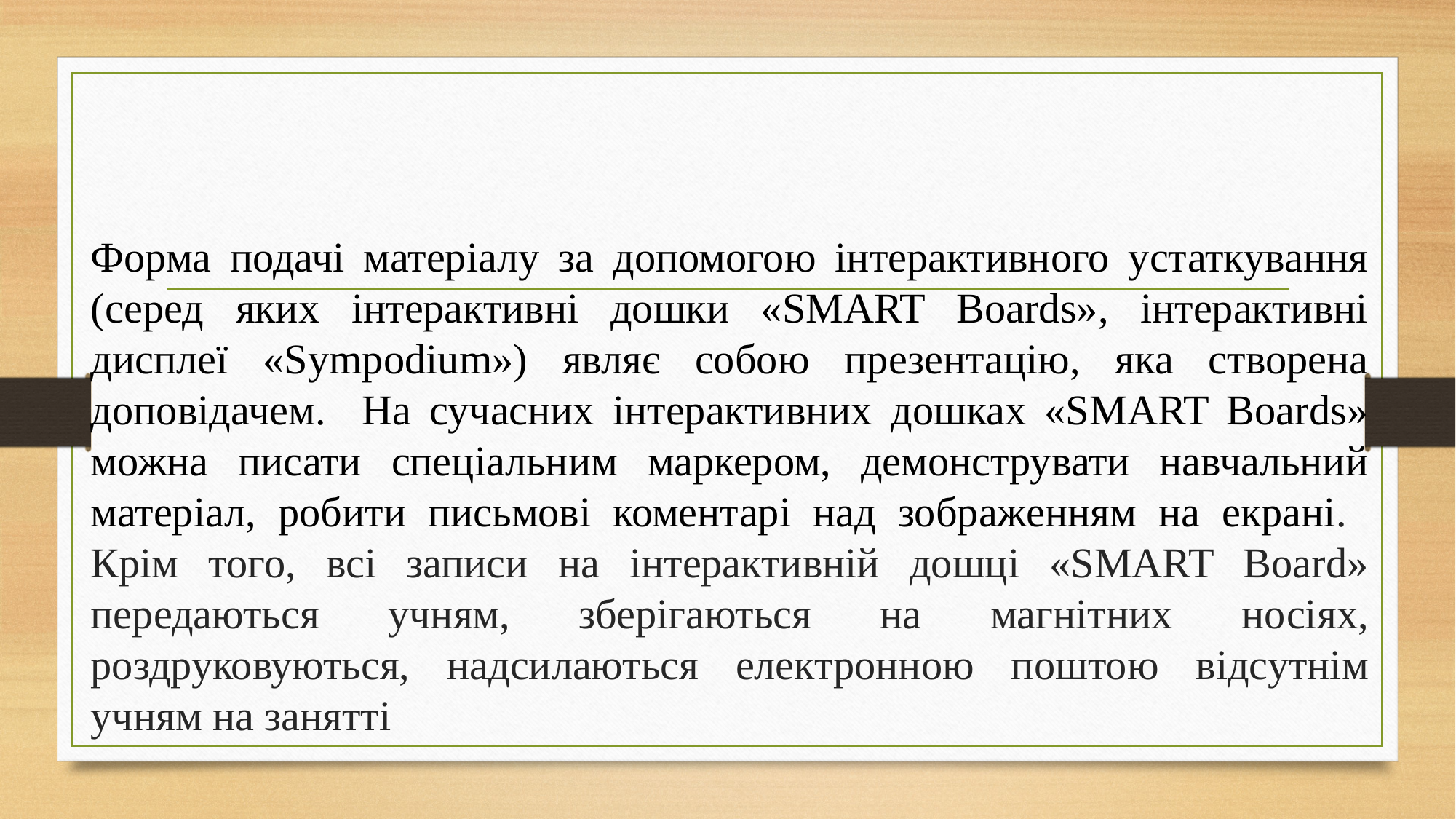

#
Форма подачі матеріалу за допомогою інтерактивного устаткування (серед яких інтерактивні дошки «SMART Boards», інтерактивні дисплеї «Sympodium») являє собою презентацію, яка створена доповідачем.  На сучасних інтерактивних дошках «SMART Boards» можна писати спеціальним маркером, демонструвати навчальний матеріал, робити письмові коментарі над зображенням на екрані.  Крім того, всі записи на інтерактивній дошці «SMART Board» передаються учням, зберігаються на магнітних носіях, роздруковуються, надсилаються електронною поштою відсутнім учням на занятті